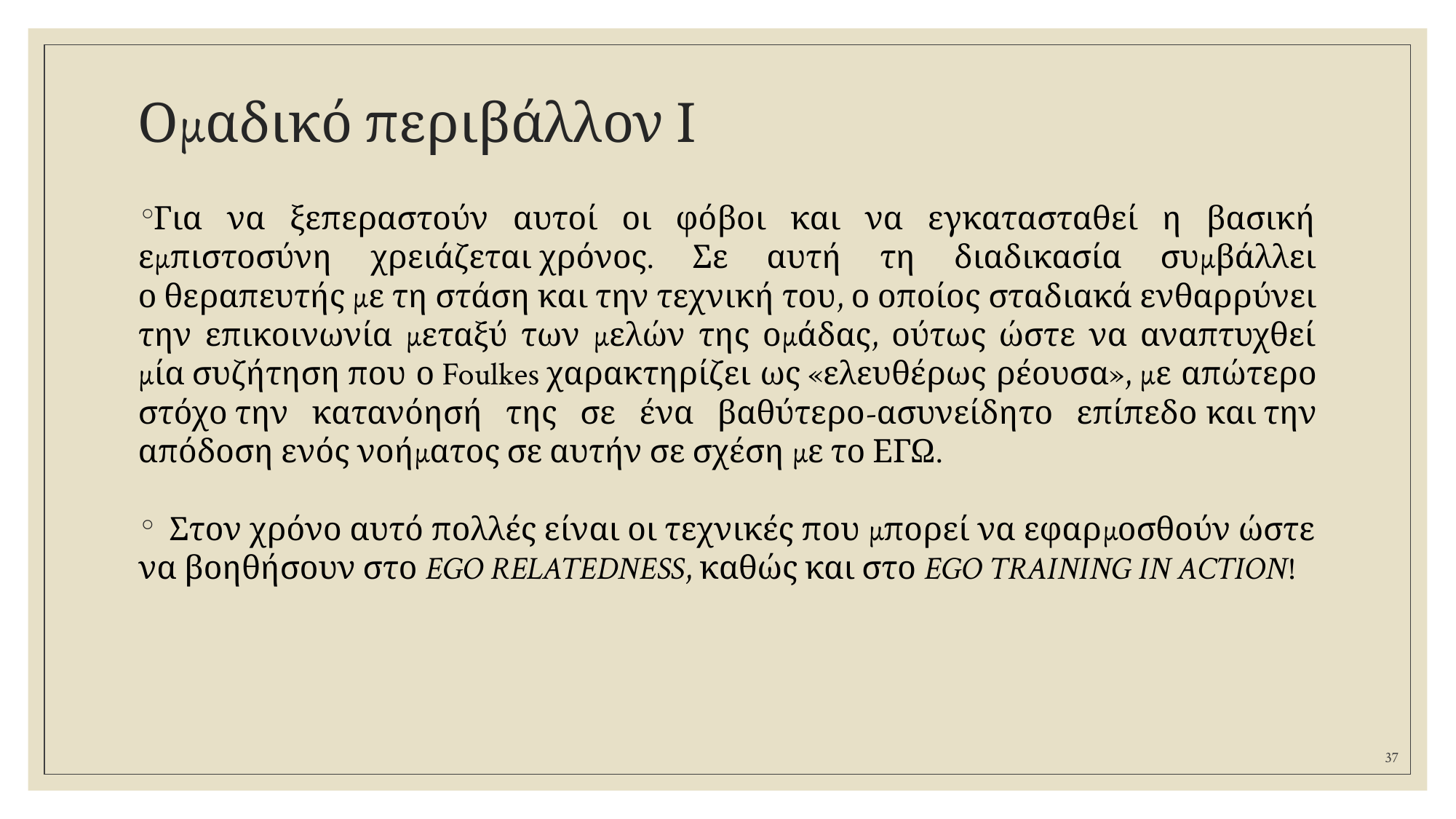

# Ομαδικό περιβάλλον Ι
Για να ξεπεραστούν αυτοί οι φόβοι και να εγκατασταθεί η βασική εμπιστοσύνη χρειάζεται χρόνος. Σε αυτή τη διαδικασία συμβάλλει ο θεραπευτής με τη στάση και την τεχνική του, ο οποίος σταδιακά ενθαρρύνει την επικοινωνία μεταξύ των μελών της ομάδας, ούτως ώστε να αναπτυχθεί μία συζήτηση που ο Foulkes χαρακτηρίζει ως «ελευθέρως ρέουσα», με απώτερο στόχο την κατανόησή της σε ένα βαθύτερο-ασυνείδητο επίπεδο και την απόδοση ενός νοήματος σε αυτήν σε σχέση με το ΕΓΩ.

  Στον χρόνο αυτό πολλές είναι οι τεχνικές που μπορεί να εφαρμοσθούν ώστε να βοηθήσουν στο EGO RELATEDNESS, καθώς και στο EGO TRAINING IN ACTION!

37